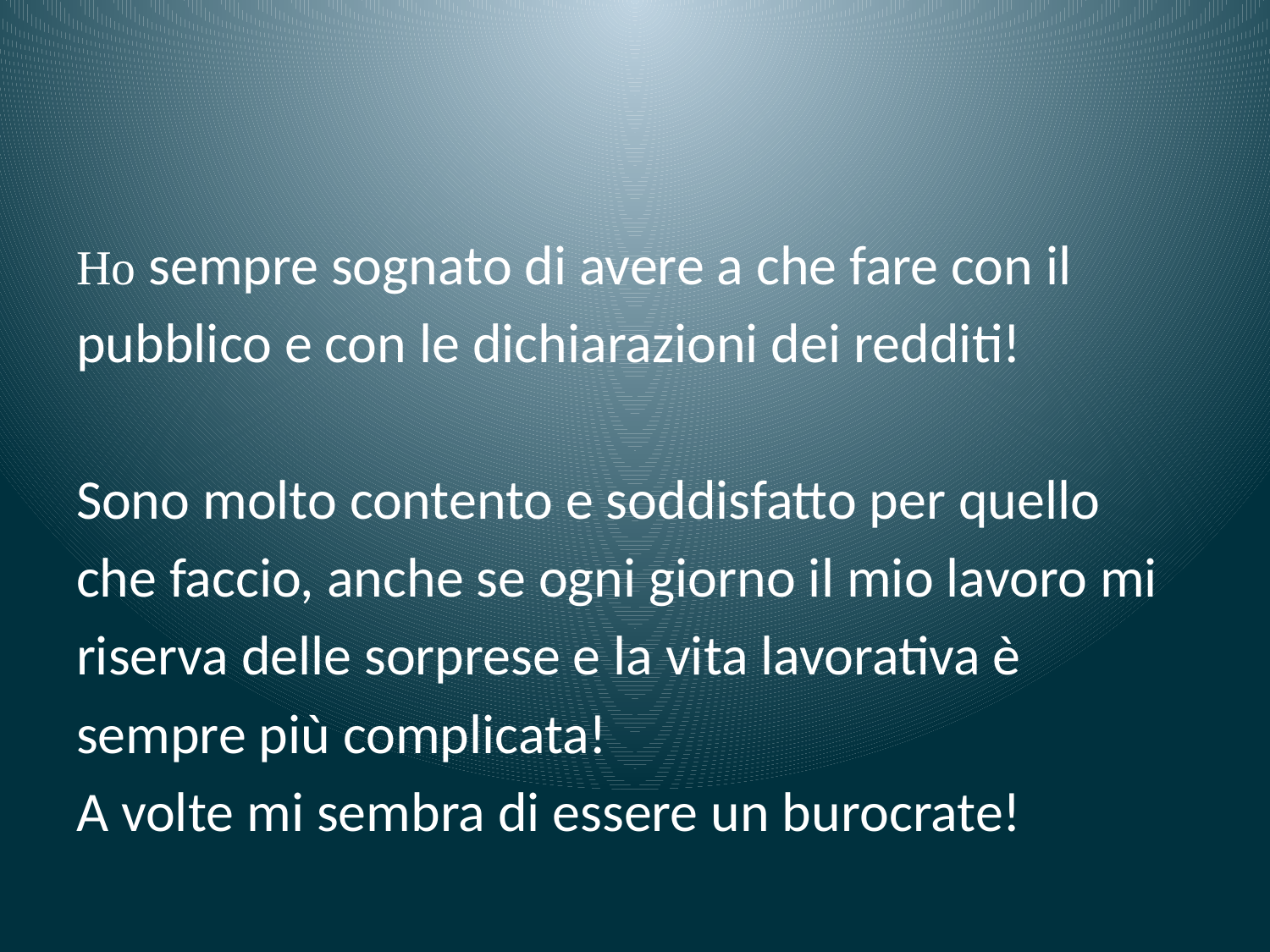

#
Ho sempre sognato di avere a che fare con il
pubblico e con le dichiarazioni dei redditi!

Sono molto contento e soddisfatto per quello
che faccio, anche se ogni giorno il mio lavoro mi
riserva delle sorprese e la vita lavorativa è
sempre più complicata!
A volte mi sembra di essere un burocrate!